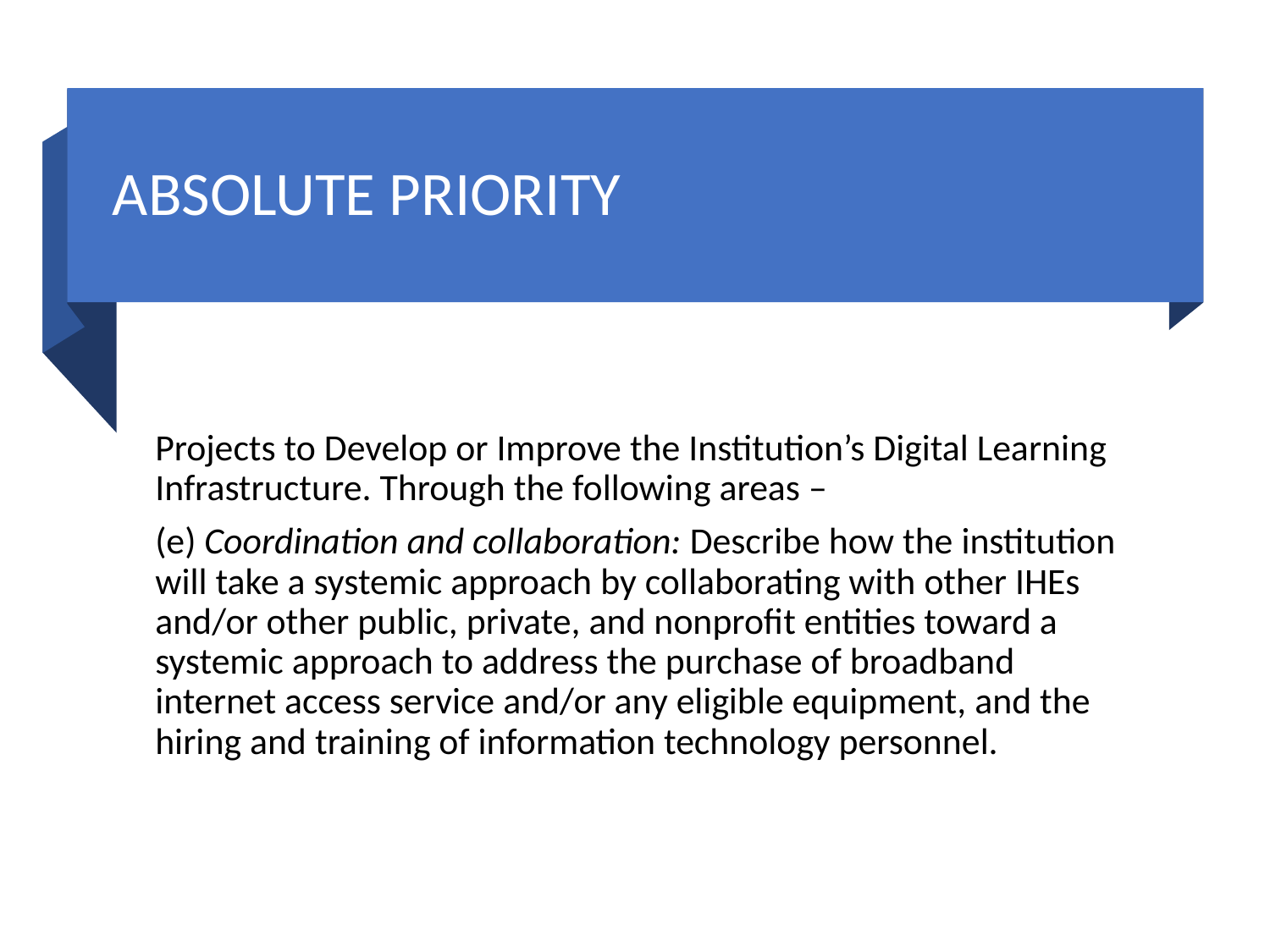

# ABSOLUTE PRIORITY

Projects to Develop or Improve the Institution’s Digital Learning Infrastructure. Through the following areas –
(e) Coordination and collaboration: Describe how the institution will take a systemic approach by collaborating with other IHEs and/or other public, private, and nonprofit entities toward a systemic approach to address the purchase of broadband internet access service and/or any eligible equipment, and the hiring and training of information technology personnel.